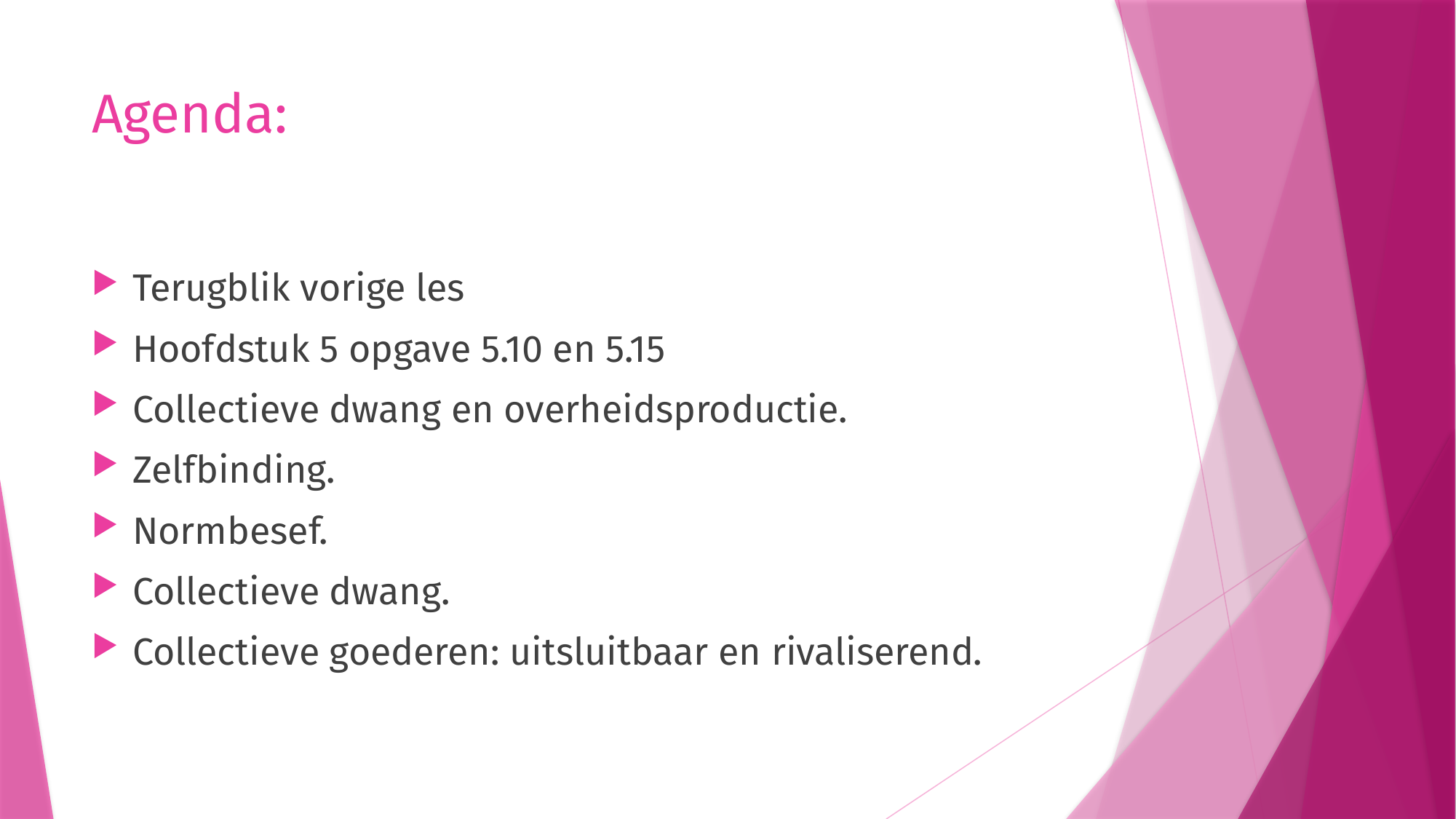

# Agenda:
Terugblik vorige les
Hoofdstuk 5 opgave 5.10 en 5.15
Collectieve dwang en overheidsproductie.
Zelfbinding.
Normbesef.
Collectieve dwang.
Collectieve goederen: uitsluitbaar en rivaliserend.